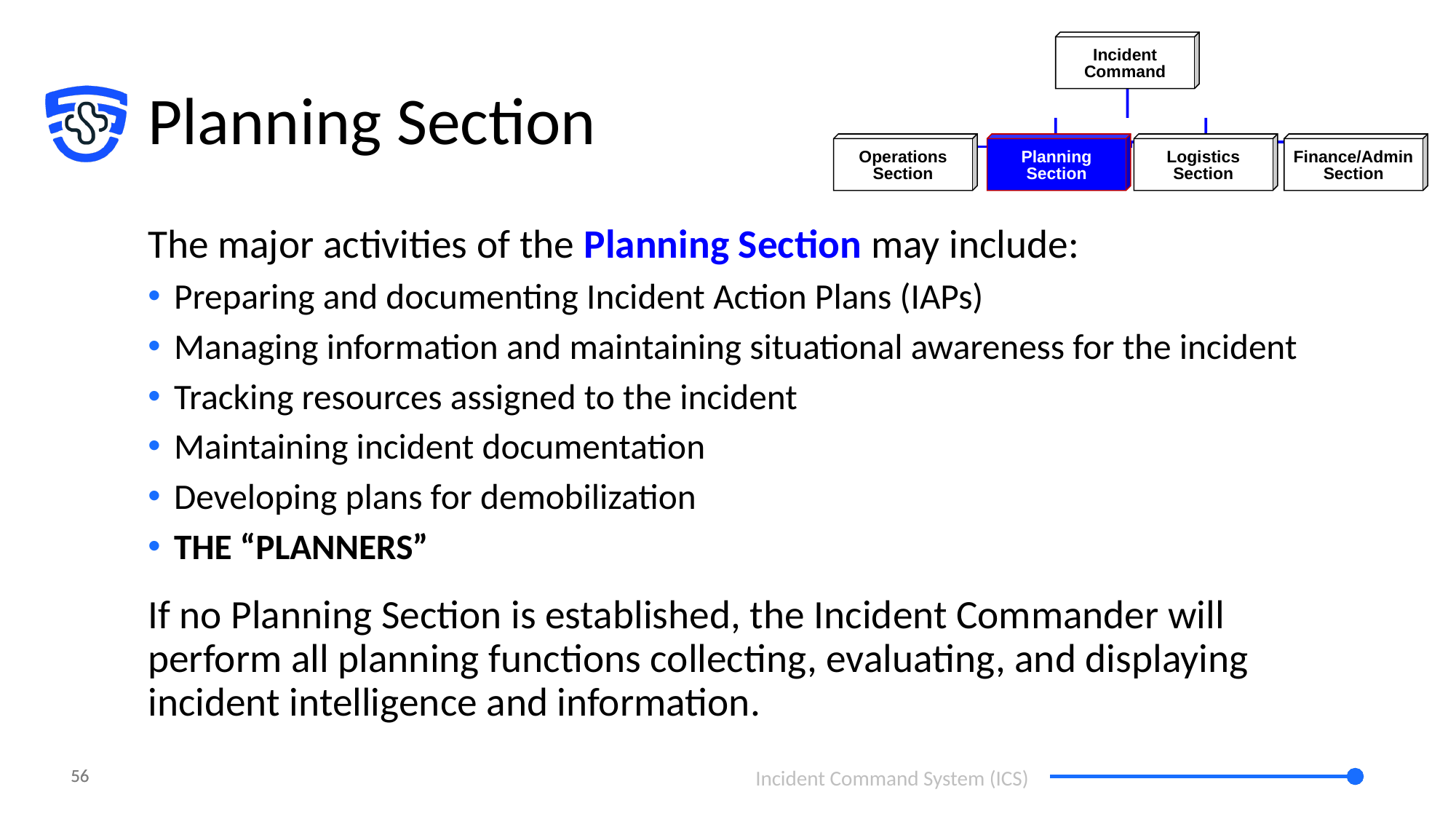

Incident
Command

Operations
Section
Planning
Section
Logistics
Section
Finance/Admin
Section
# Planning Section
The major activities of the Planning Section may include:
Preparing and documenting Incident Action Plans (IAPs)
Managing information and maintaining situational awareness for the incident
Tracking resources assigned to the incident
Maintaining incident documentation
Developing plans for demobilization
THE “PLANNERS”
If no Planning Section is established, the Incident Commander will perform all planning functions collecting, evaluating, and displaying incident intelligence and information.